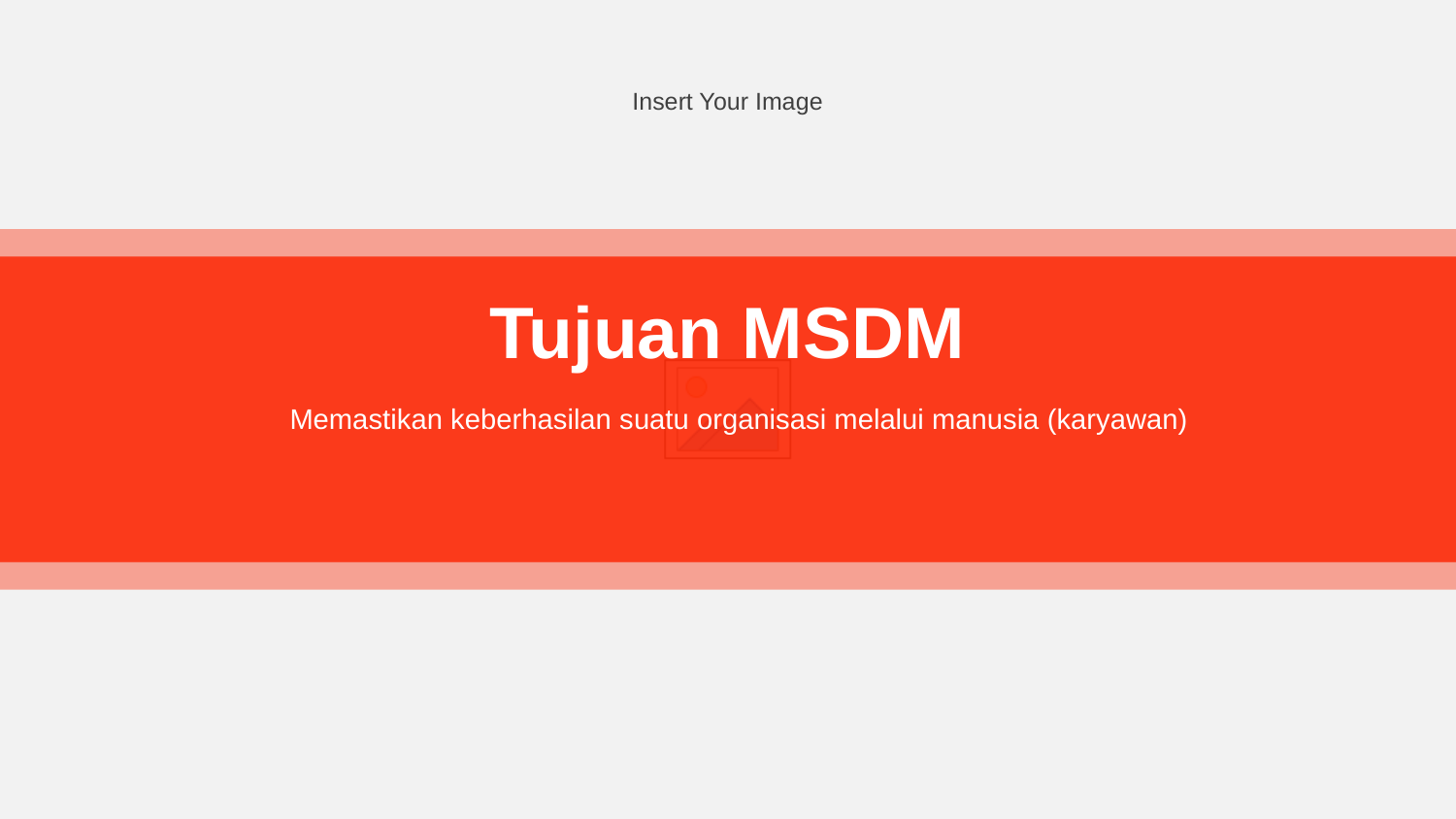

Tujuan MSDM
Memastikan keberhasilan suatu organisasi melalui manusia (karyawan)